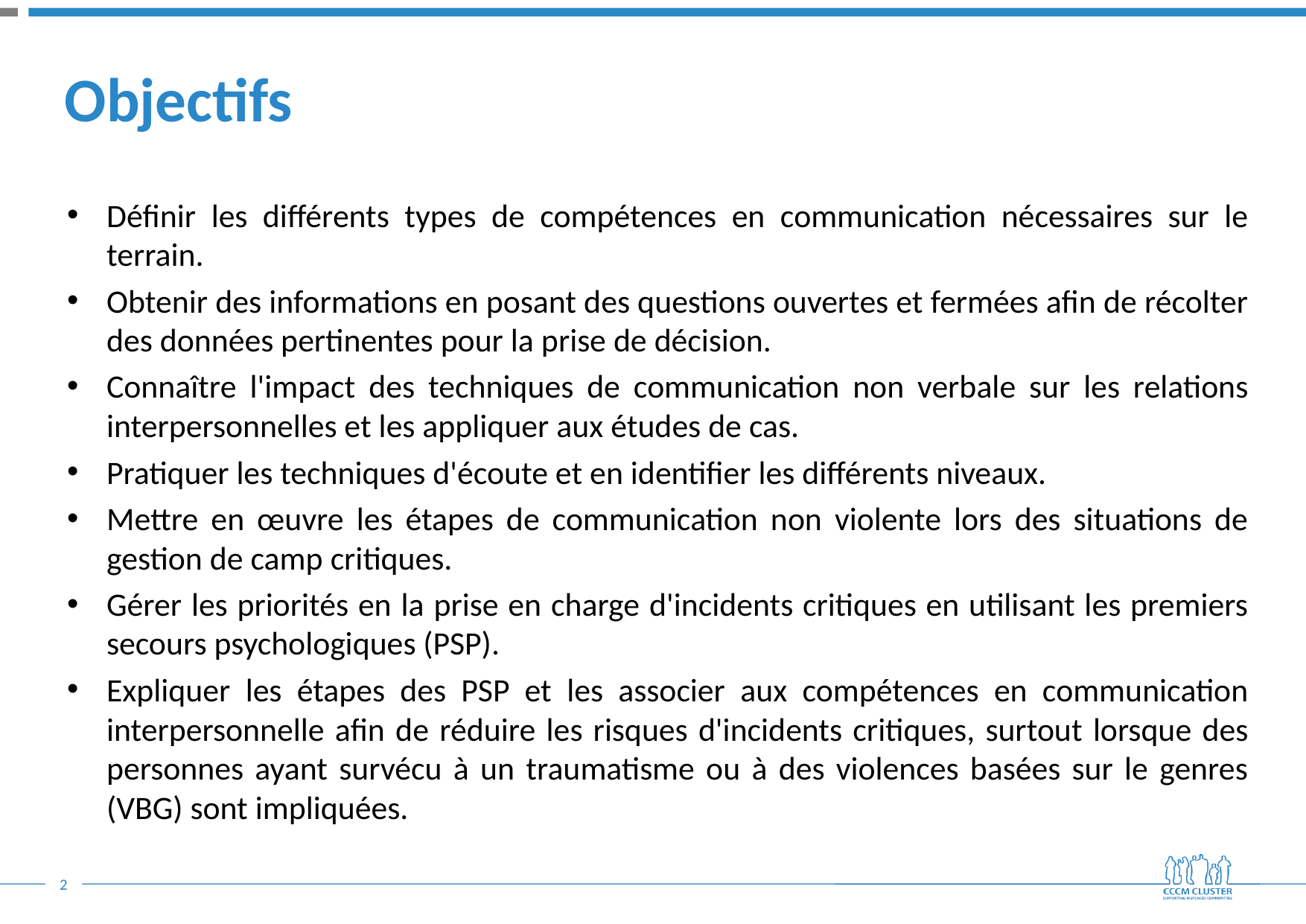

# Objectifs
Définir les différents types de compétences en communication nécessaires sur le terrain.
Obtenir des informations en posant des questions ouvertes et fermées afin de récolter des données pertinentes pour la prise de décision.
Connaître l'impact des techniques de communication non verbale sur les relations interpersonnelles et les appliquer aux études de cas.
Pratiquer les techniques d'écoute et en identifier les différents niveaux.
Mettre en œuvre les étapes de communication non violente lors des situations de gestion de camp critiques.
Gérer les priorités en la prise en charge d'incidents critiques en utilisant les premiers secours psychologiques (PSP).
Expliquer les étapes des PSP et les associer aux compétences en communication interpersonnelle afin de réduire les risques d'incidents critiques, surtout lorsque des personnes ayant survécu à un traumatisme ou à des violences basées sur le genres (VBG) sont impliquées.